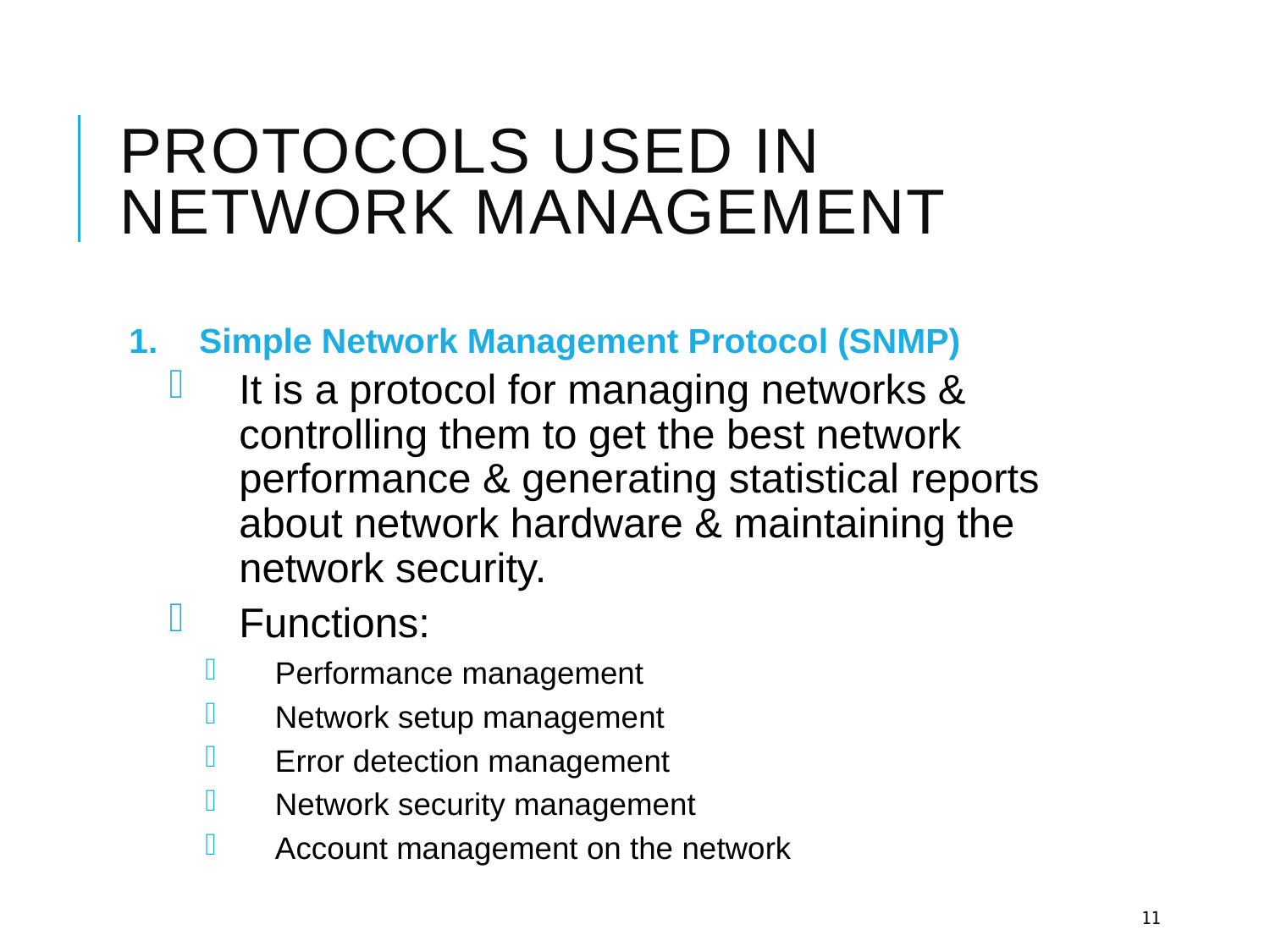

# Protocols used in Network Management
Simple Network Management Protocol (SNMP)
It is a protocol for managing networks & controlling them to get the best network performance & generating statistical reports about network hardware & maintaining the network security.
Functions:
Performance management
Network setup management
Error detection management
Network security management
Account management on the network

11